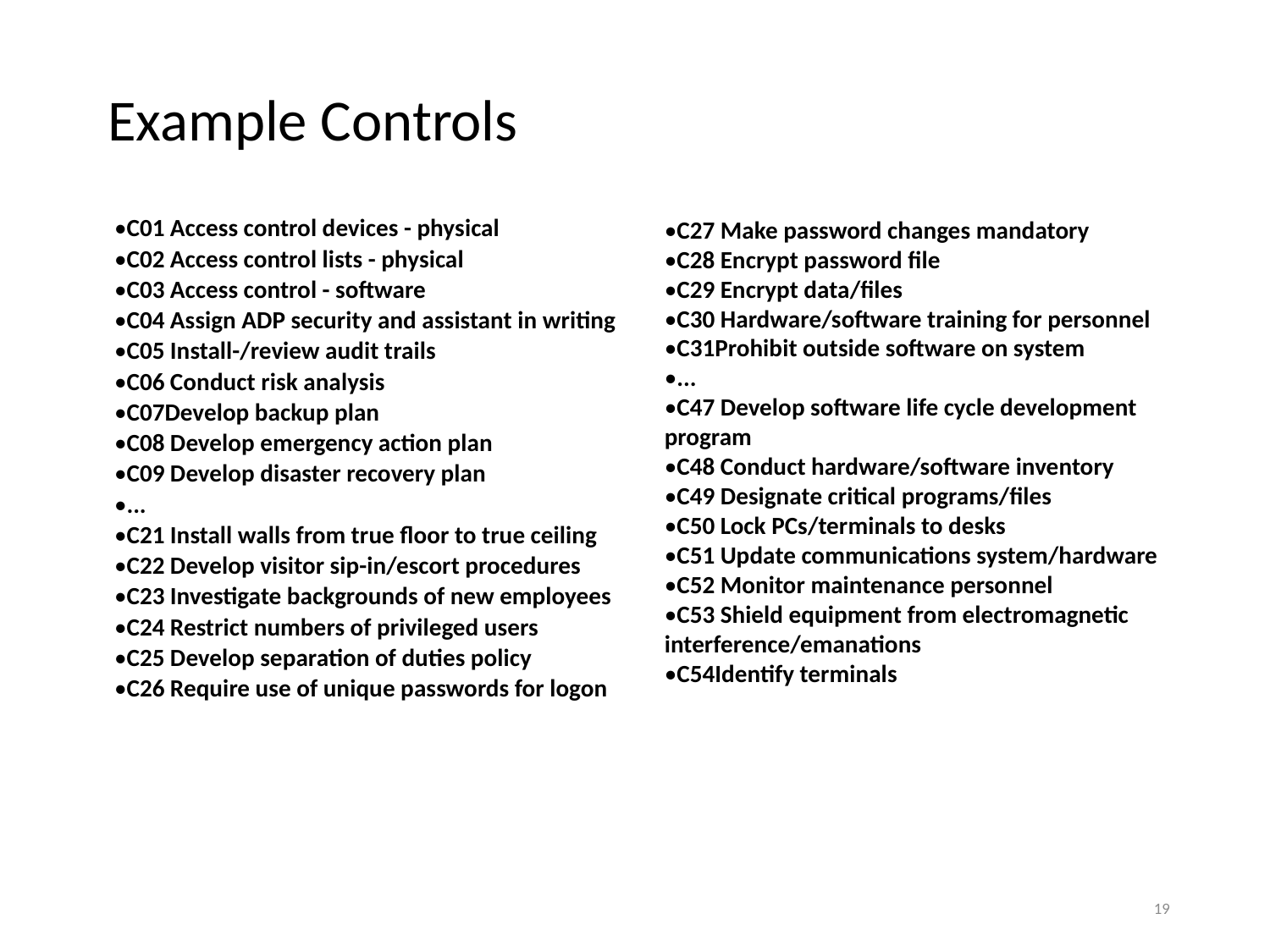

# Example Controls
•C27 Make password changes mandatory
•C28 Encrypt password file
•C29 Encrypt data/files
•C30 Hardware/software training for personnel
•C31Prohibit outside software on system
•...
•C47 Develop software life cycle development
program
•C48 Conduct hardware/software inventory
•C49 Designate critical programs/files
•C50 Lock PCs/terminals to desks
•C51 Update communications system/hardware
•C52 Monitor maintenance personnel
•C53 Shield equipment from electromagnetic
interference/emanations
•C54Identify terminals
•C01 Access control devices - physical
•C02 Access control lists - physical
•C03 Access control - software
•C04 Assign ADP security and assistant in writing
•C05 Install-/review audit trails
•C06 Conduct risk analysis
•C07Develop backup plan
•C08 Develop emergency action plan
•C09 Develop disaster recovery plan
•...
•C21 Install walls from true floor to true ceiling
•C22 Develop visitor sip-in/escort procedures
•C23 Investigate backgrounds of new employees
•C24 Restrict numbers of privileged users
•C25 Develop separation of duties policy
•C26 Require use of unique passwords for logon
19